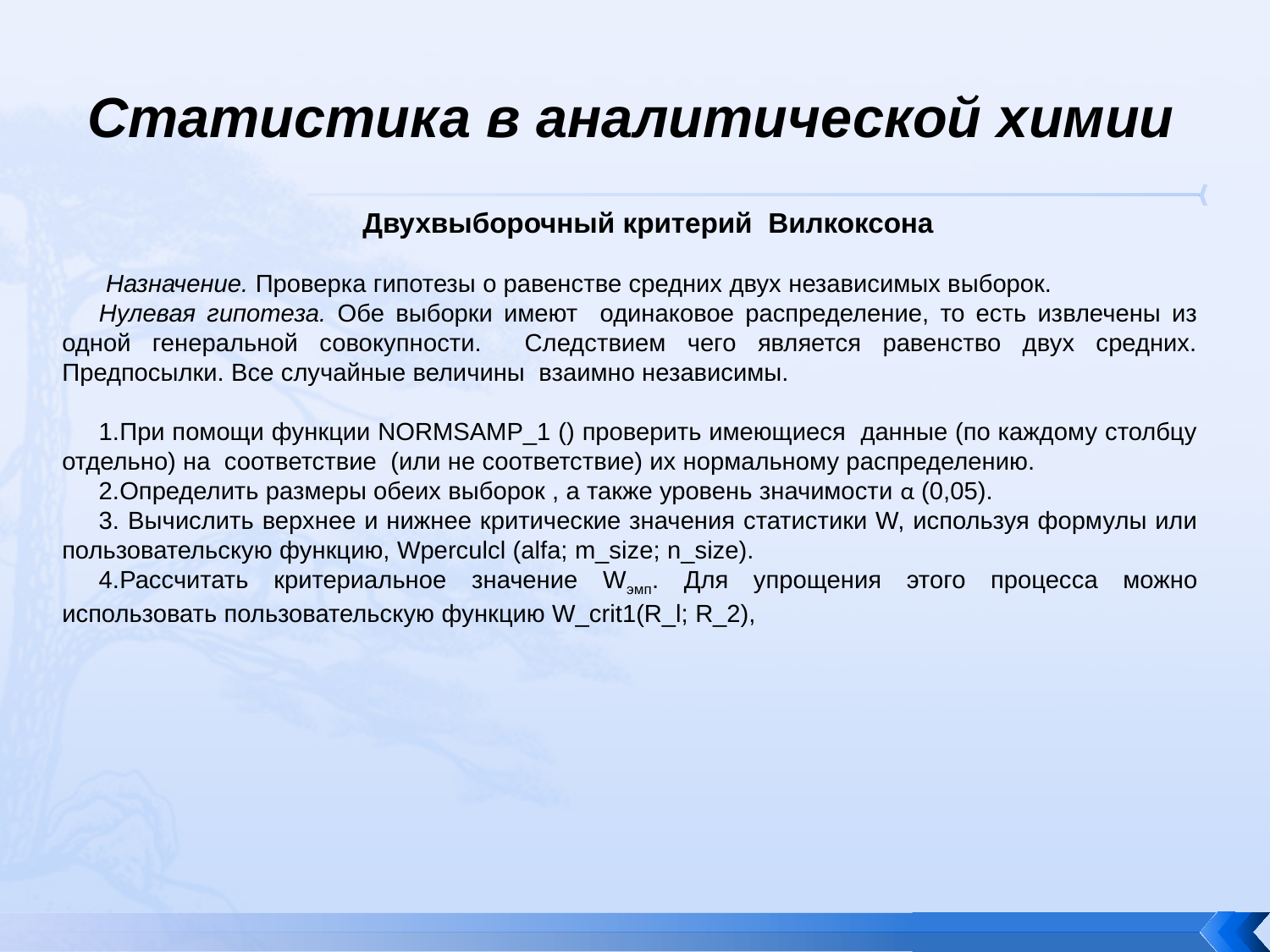

# Статистика в аналитической химии
Двухвыборочный критерий  Вилкоксона

 Назначение. Проверка гипотезы о равенстве средних двух независимых выборок.
Нулевая гипотеза. Обе выборки имеют  одинаковое распределение, то есть извлечены из одной генеральной совокупности.  Следствием чего является равенство двух средних. Предпосылки. Все случайные величины  взаимно независимы.

При помощи функции NORMSАМР_1 () проверить имеющиеся  данные (по каждому столбцу отдельно) на  соответствие  (или не соответствие) их нормальному распределению.
Определить размеры обеих выборок , а также уровень значимости α (0,05).
 Вычислить верхнее и нижнее критические значения статистики W, используя формулы или пользовательскую функцию, Wperculcl (alfa; m_size; n_size).
Рассчитать критериальное значение Wэмп. Для упрощения этого процесса можно использовать пользовательскую функцию W_crit1(R_l; R_2),